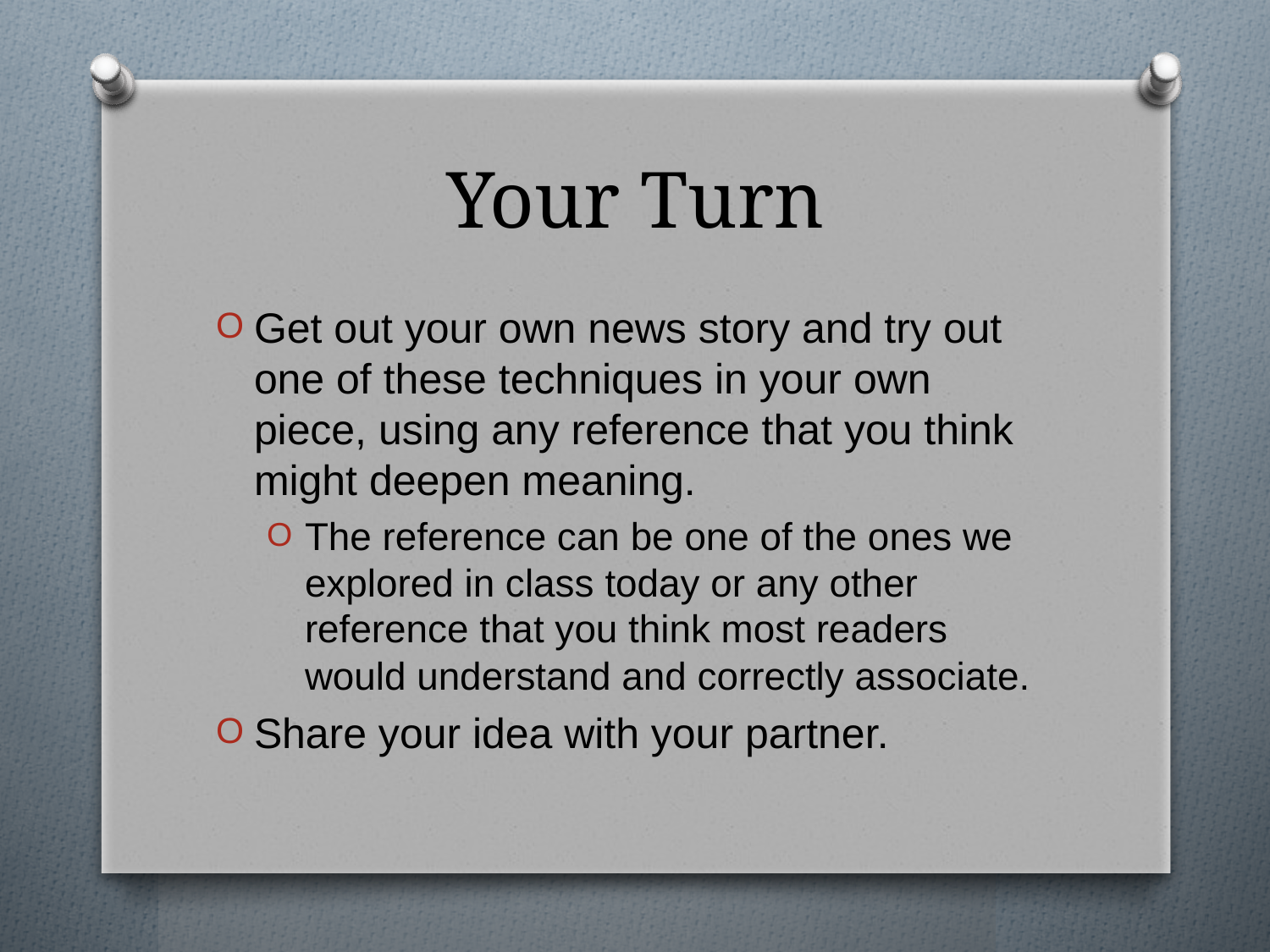

# Your Turn
Get out your own news story and try out one of these techniques in your own piece, using any reference that you think might deepen meaning.
The reference can be one of the ones we explored in class today or any other reference that you think most readers would understand and correctly associate.
Share your idea with your partner.